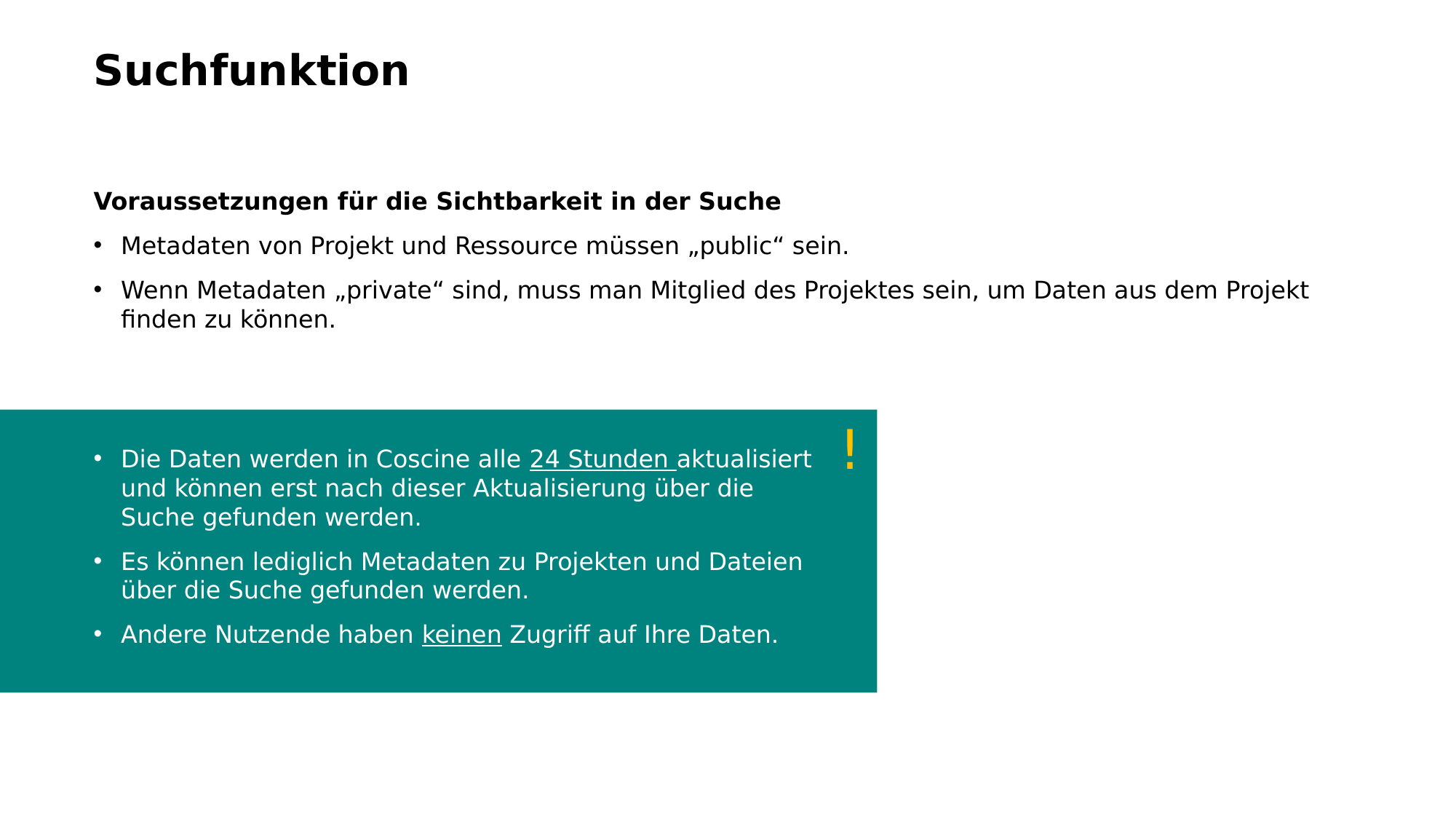

# Suchfunktion
Voraussetzungen für die Sichtbarkeit in der Suche
Metadaten von Projekt und Ressource müssen „public“ sein.
Wenn Metadaten „private“ sind, muss man Mitglied des Projektes sein, um Daten aus dem Projekt finden zu können.

!

Die Daten werden in Coscine alle 24 Stunden aktualisiert und können erst nach dieser Aktualisierung über die Suche gefunden werden.
Es können lediglich Metadaten zu Projekten und Dateien über die Suche gefunden werden.
Andere Nutzende haben keinen Zugriff auf Ihre Daten.